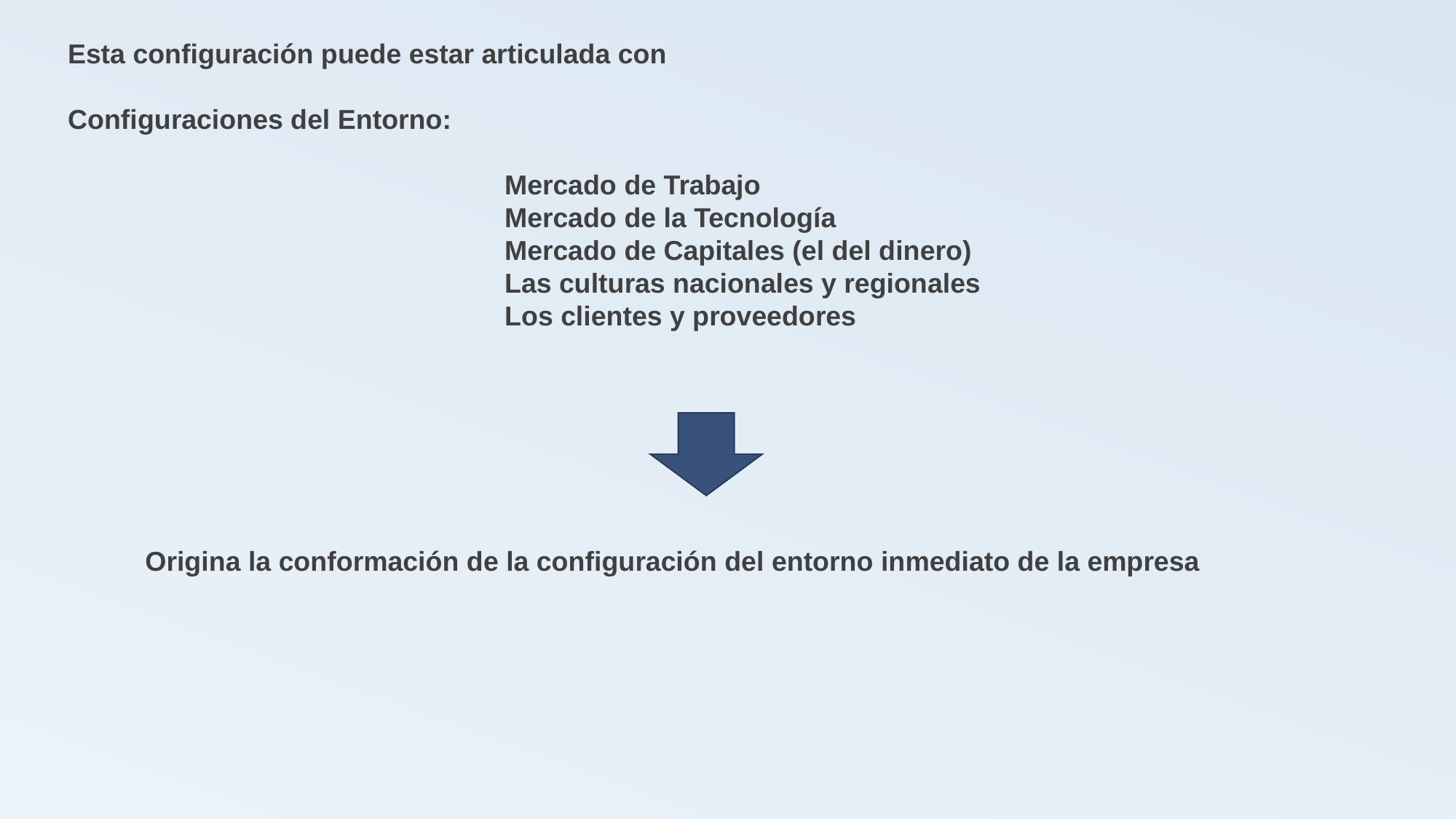

Esta configuración puede estar articulada con

Configuraciones del Entorno:

				Mercado de Trabajo
				Mercado de la Tecnología
				Mercado de Capitales (el del dinero)
				Las culturas nacionales y regionales
				Los clientes y proveedores

Origina la conformación de la configuración del entorno inmediato de la empresa